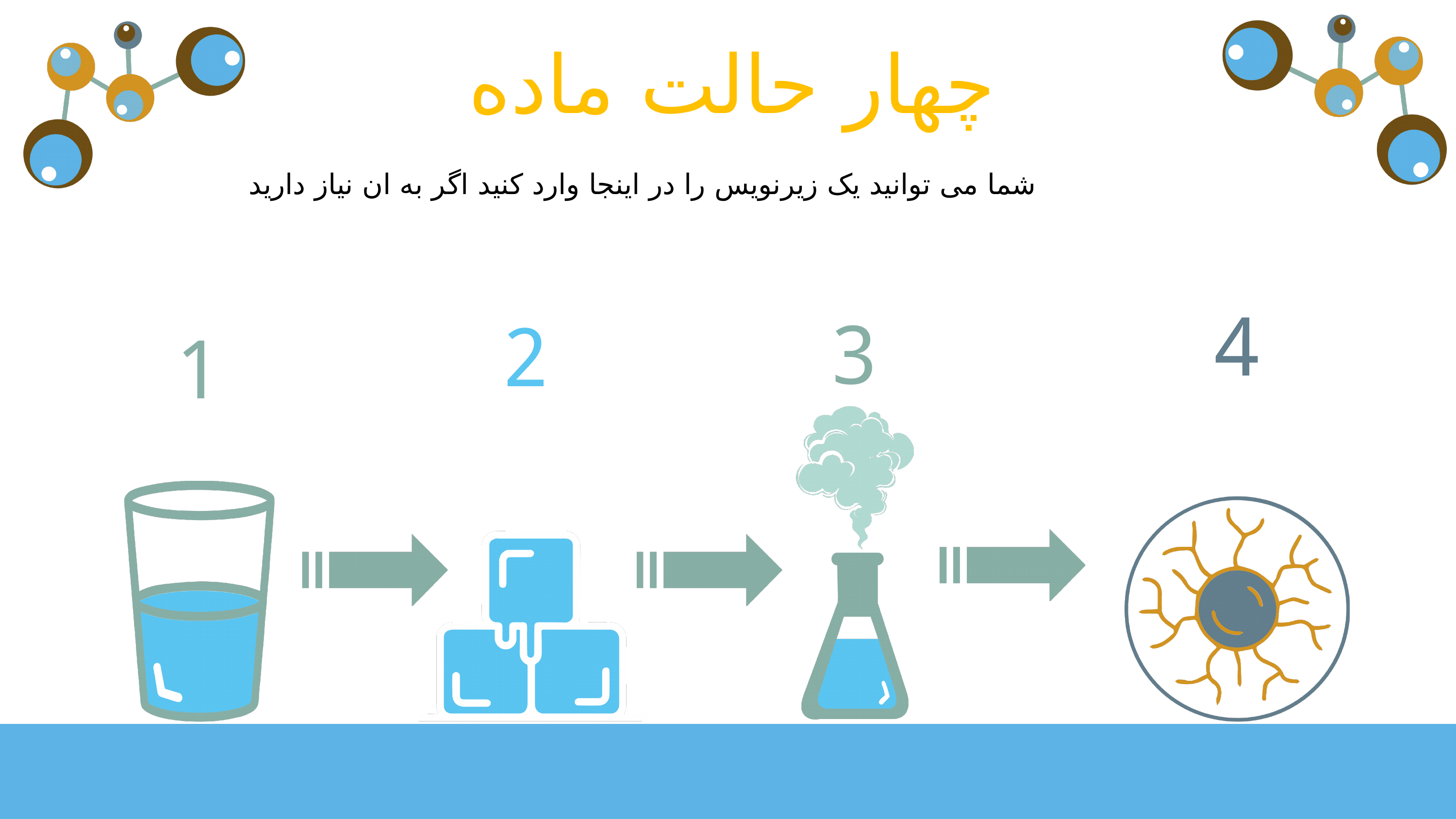

چهار حالت ماده
شما می توانید یک زیرنویس را در اینجا وارد کنید اگر به ان نیاز دارید

4
3
2
1